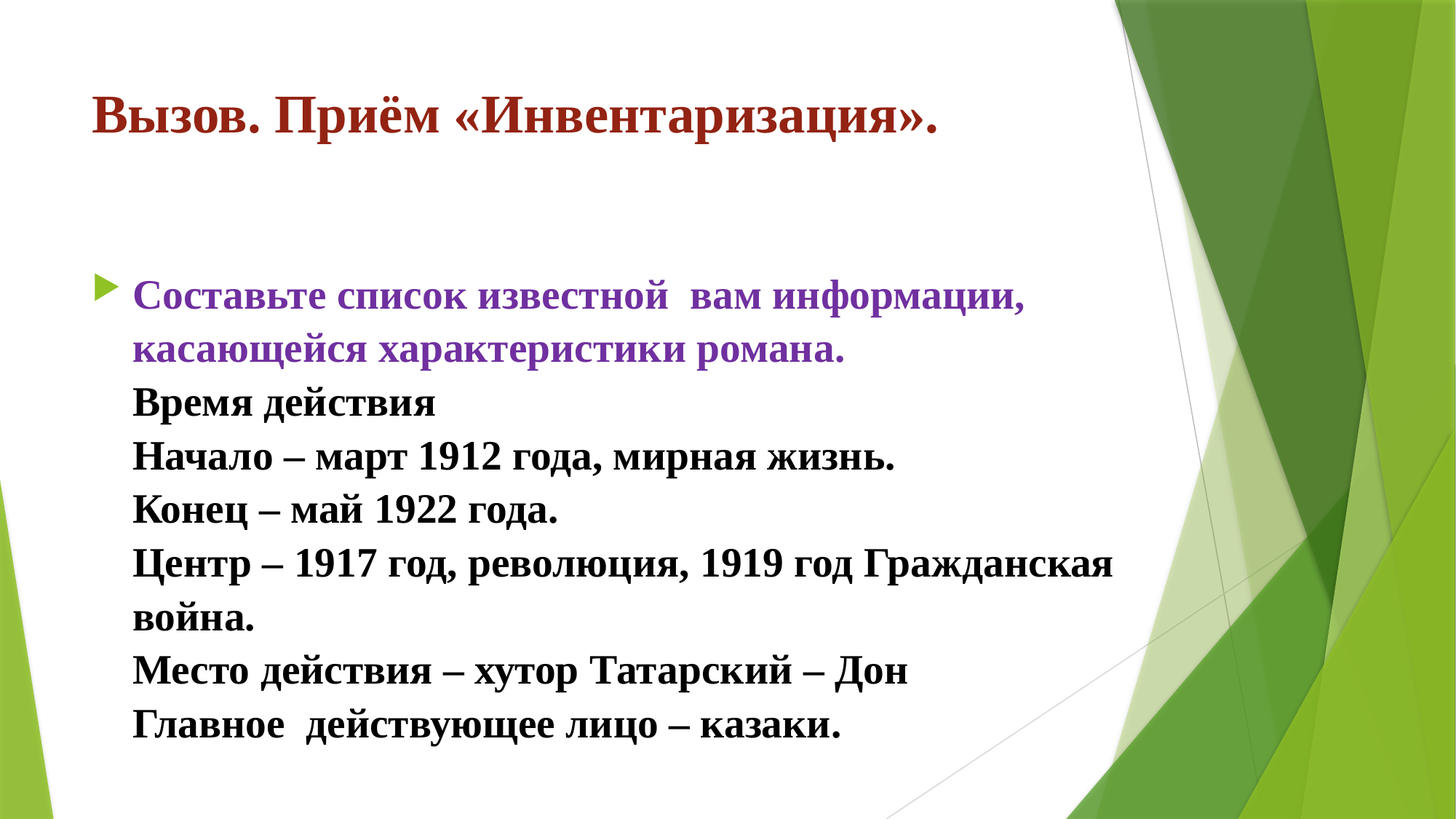

# Вызов. Приём «Инвентаризация».
Составьте список известной  вам информации, касающейся характеристики романа.
Время действия
Начало – март 1912 года, мирная жизнь.
Конец – май 1922 года.
Центр – 1917 год, революция, 1919 год Гражданская война.
Место действия – хутор Татарский – Дон
Главное  действующее лицо – казаки.